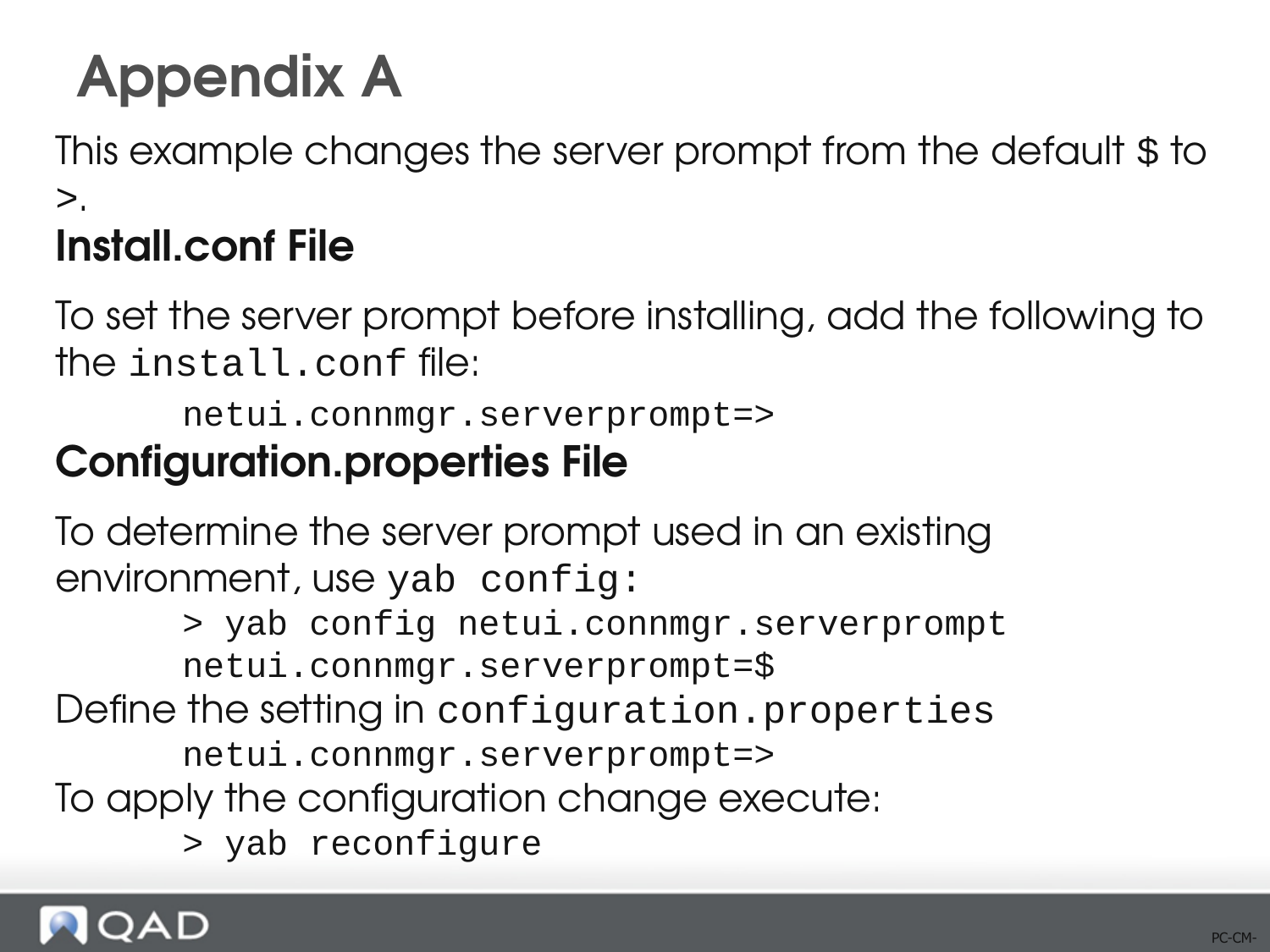

# Appendix A
This example changes the server prompt from the default $ to >.
Install.conf File

To set the server prompt before installing, add the following to the install.conf file:
	netui.connmgr.serverprompt=>
Configuration.properties File

To determine the server prompt used in an existing environment, use yab config:
	> yab config netui.connmgr.serverprompt
	netui.connmgr.serverprompt=$
Define the setting in configuration.properties
	netui.connmgr.serverprompt=>
To apply the configuration change execute:
	> yab reconfigure
PC-CM-